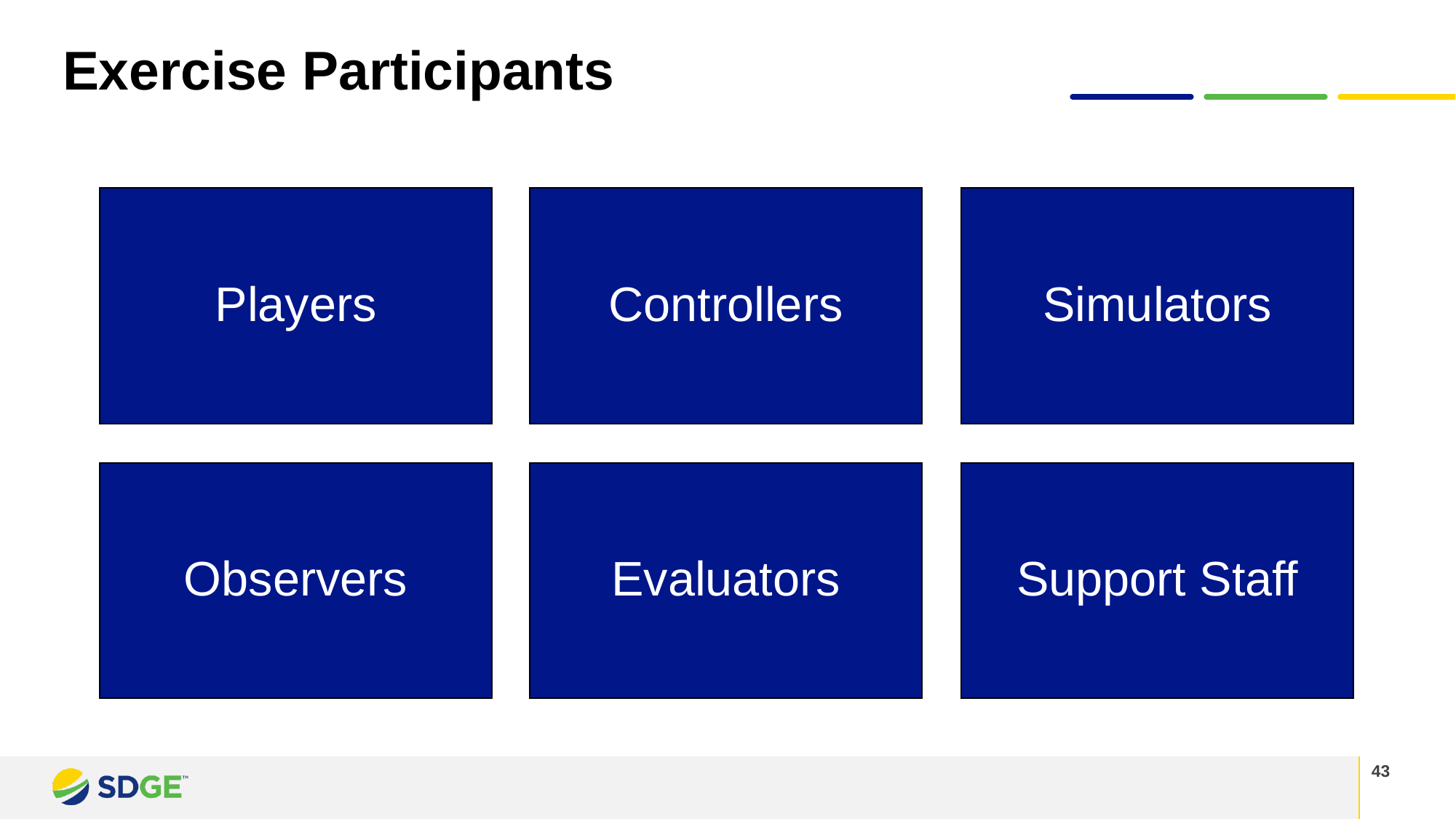

# Exercise Participants
Players
Controllers
Simulators
Observers
Evaluators
Support Staff